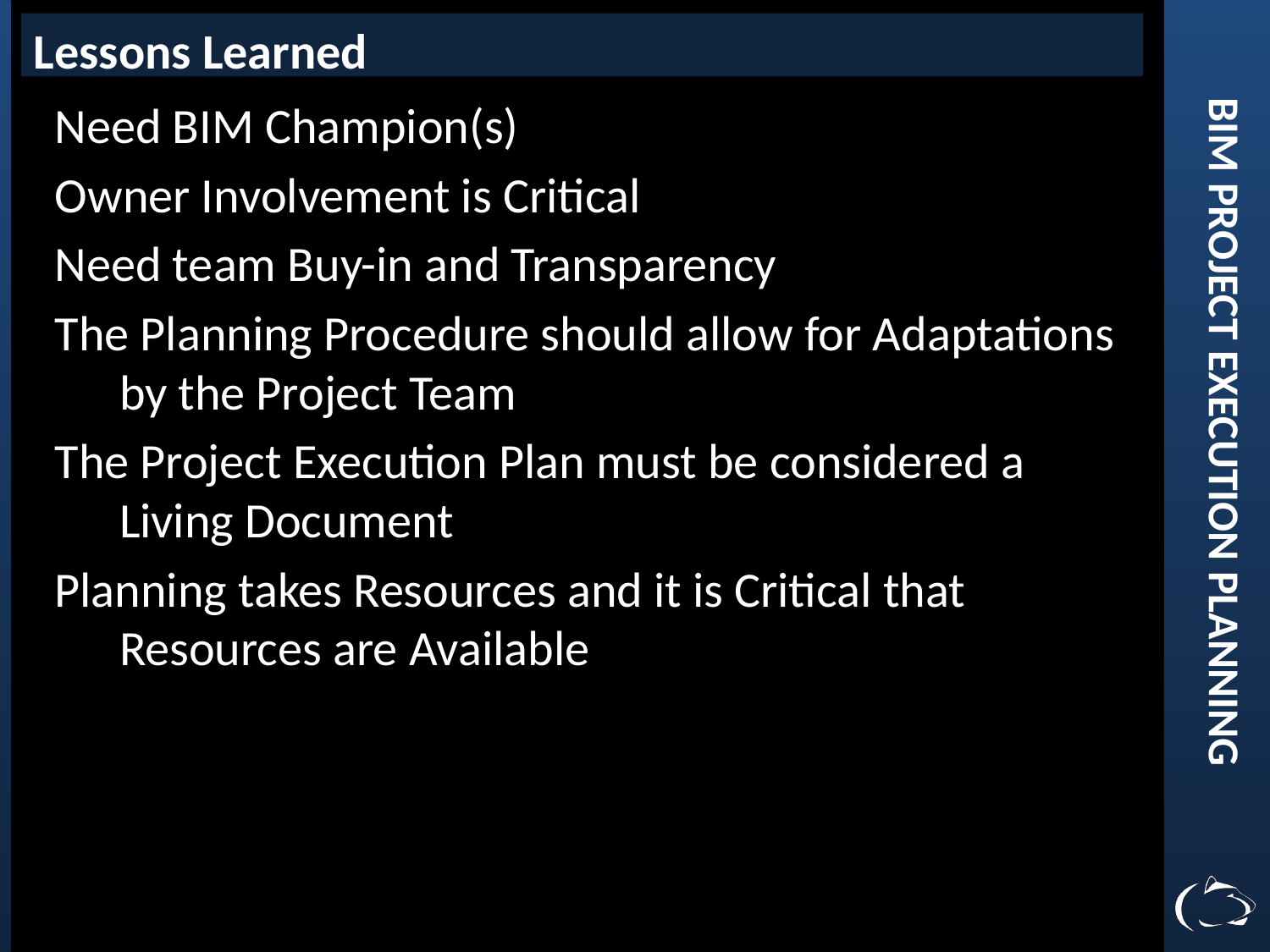

Lessons Learned

Need BIM Champion(s)
Owner Involvement is Critical
Need team Buy-in and Transparency
The Planning Procedure should allow for Adaptations by the Project Team
The Project Execution Plan must be considered a Living Document
Planning takes Resources and it is Critical that Resources are Available